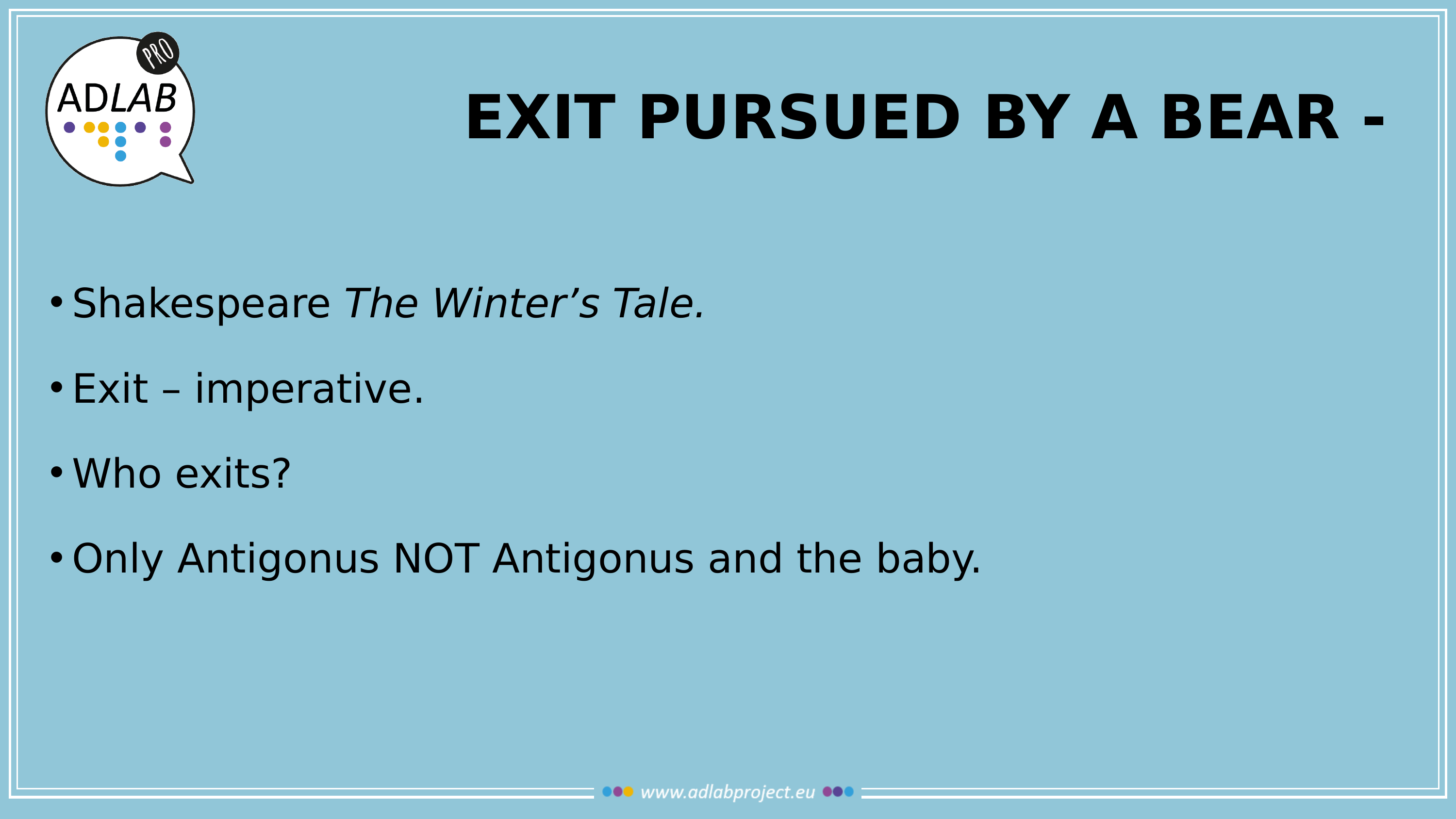

# Exit pursued by a bear -
Shakespeare The Winter’s Tale.
Exit – imperative.
Who exits?
Only Antigonus NOT Antigonus and the baby.